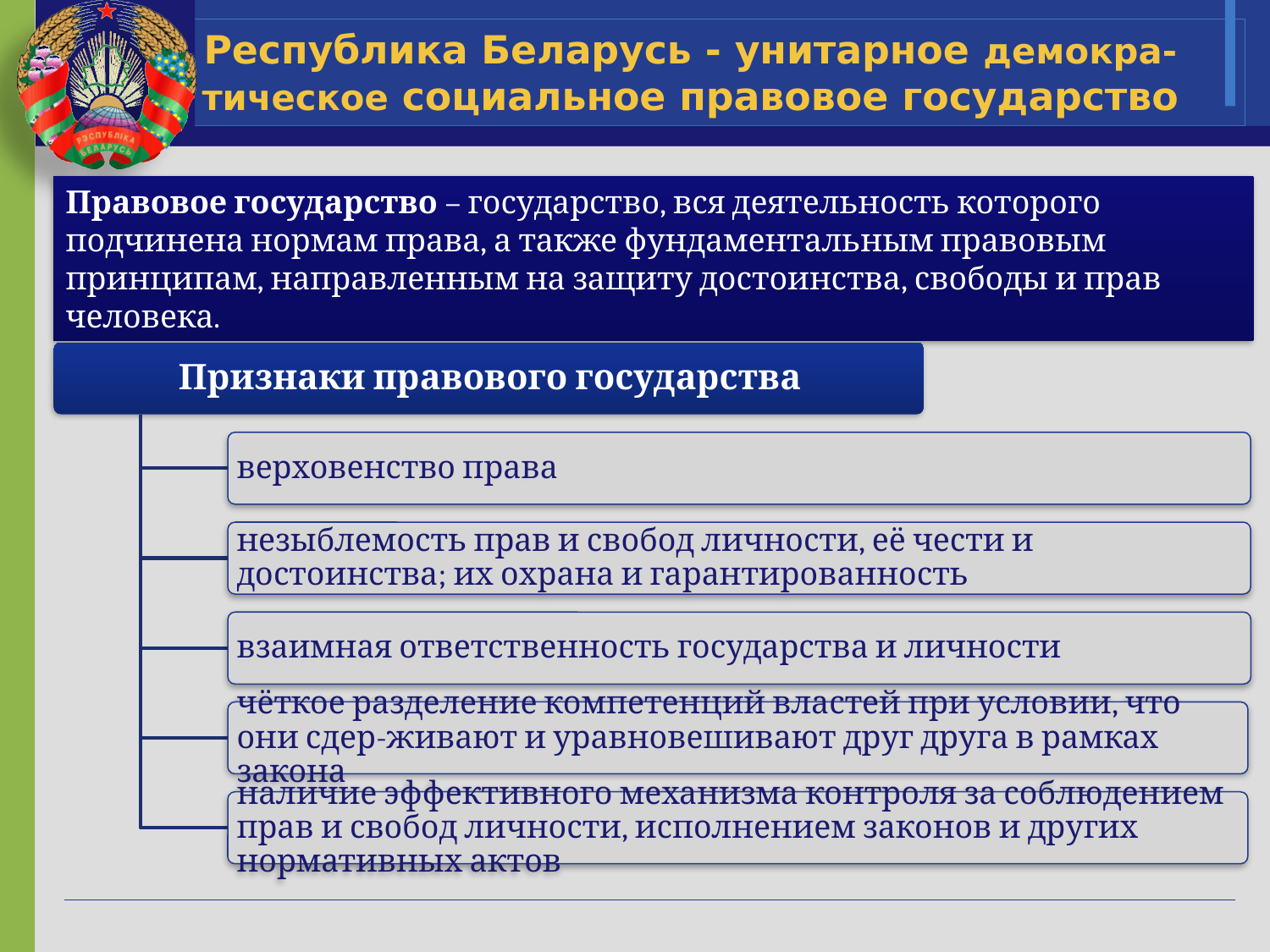

# Республика Беларусь - унитарное демокра-тическое социальное правовое государство
Правовое государство – государство, вся деятельность которого подчинена нормам права, а также фундаментальным правовым принципам, направленным на защиту достоинства, свободы и прав человека.
Признаки правового государства
верховенство права
незыблемость прав и свобод личности, её чести и достоинства; их охрана и гарантированность
взаимная ответственность государства и личности
чёткое разделение компетенций властей при условии, что они сдер-живают и уравновешивают друг друга в рамках закона
наличие эффективного механизма контроля за соблюдением прав и свобод личности, исполнением законов и других нормативных актов